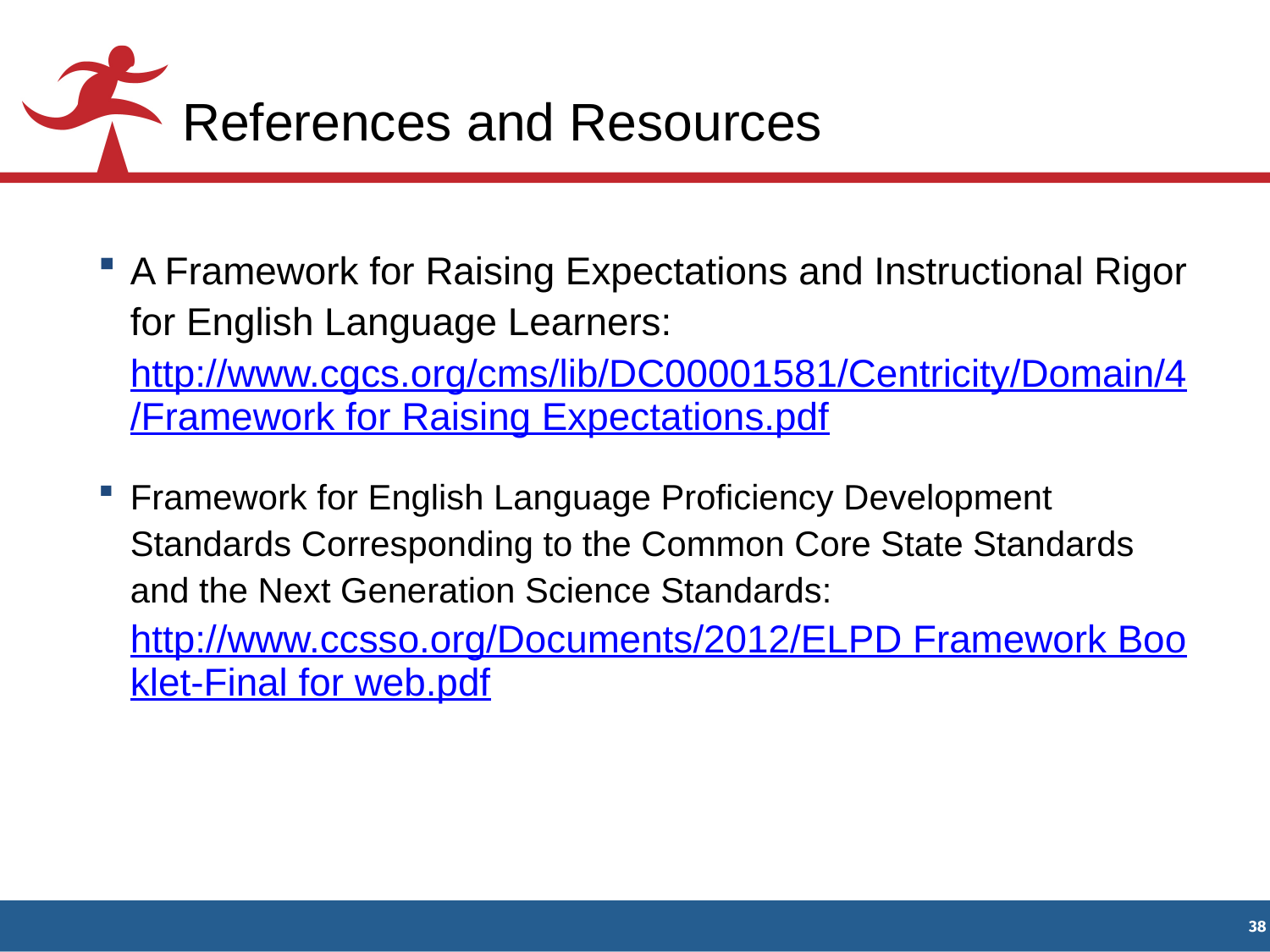

# References and Resources
A Framework for Raising Expectations and Instructional Rigor for English Language Learners: http://www.cgcs.org/cms/lib/DC00001581/Centricity/Domain/4/Framework for Raising Expectations.pdf
Framework for English Language Proficiency Development Standards Corresponding to the Common Core State Standards and the Next Generation Science Standards:
http://www.ccsso.org/Documents/2012/ELPD Framework Booklet-Final for web.pdf